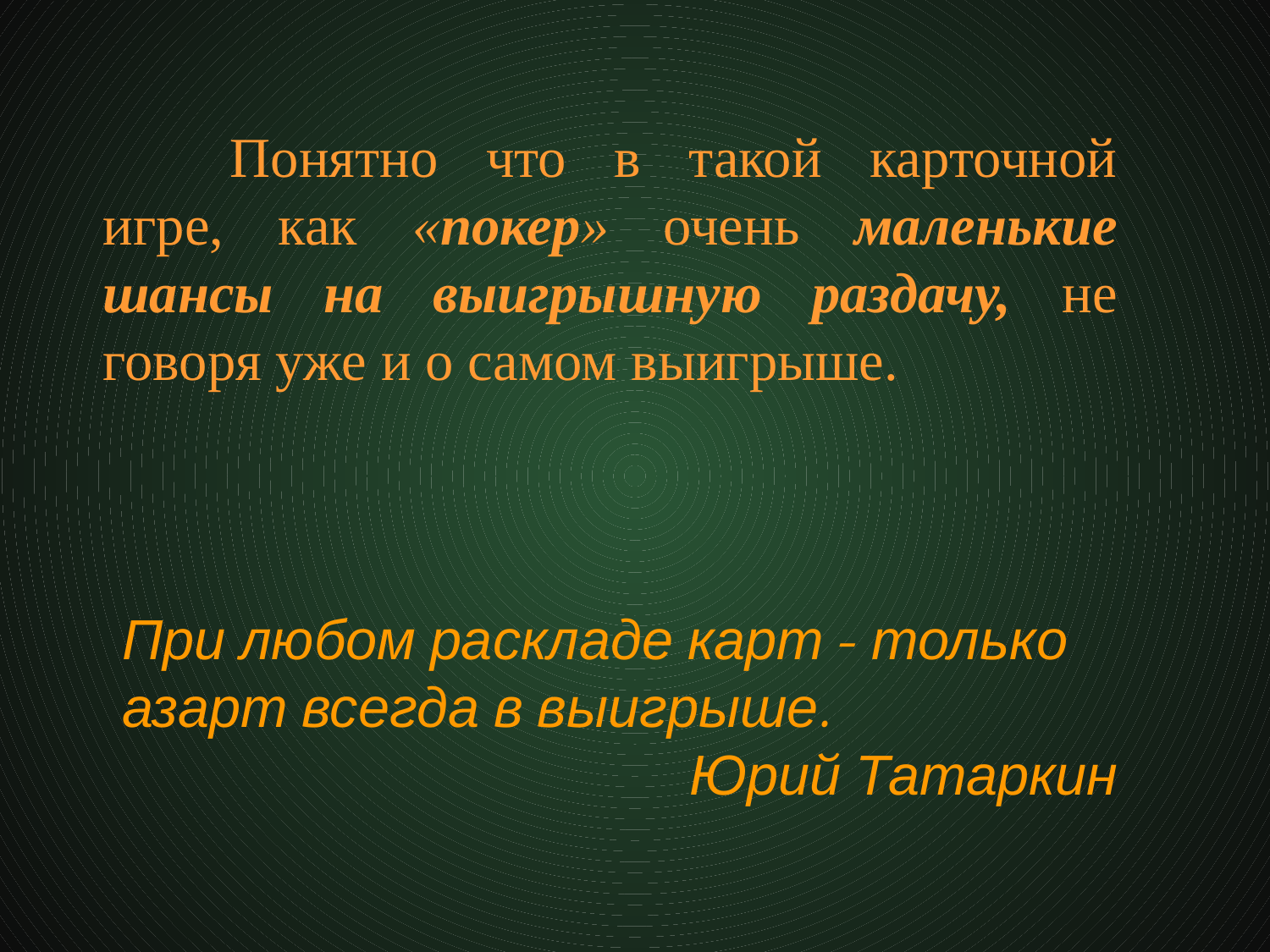

Понятно что в такой карточной игре, как «покер» очень маленькие шансы на выигрышную раздачу, не говоря уже и о самом выигрыше.
При любом раскладе карт - только азарт всегда в выигрыше.
                                        Юрий Татаркин